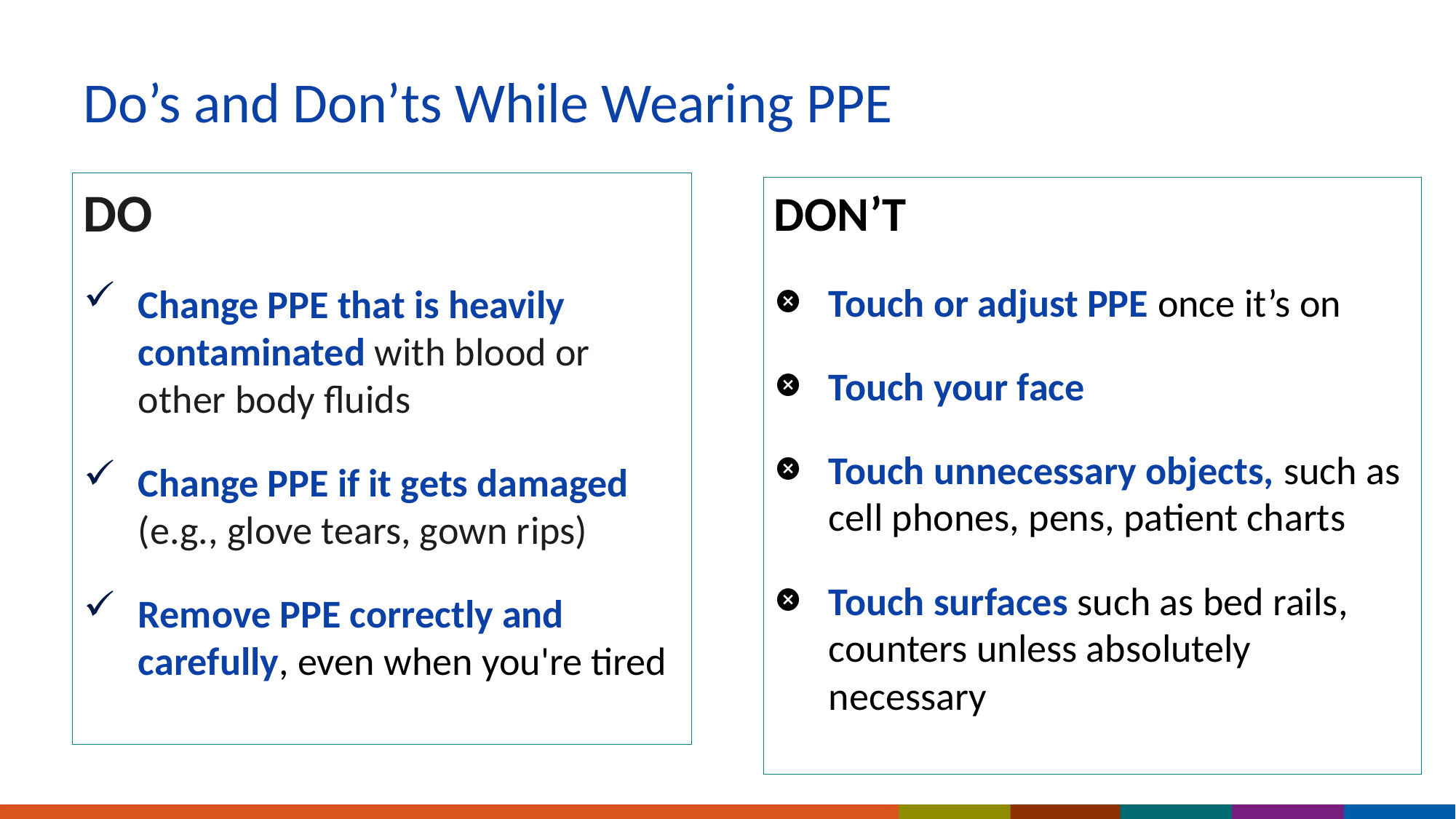

# Do’s and Don’ts While Wearing PPE
DO
Change PPE that is heavily contaminated with blood or other body fluids
Change PPE if it gets damaged (e.g., glove tears, gown rips)
Remove PPE correctly and carefully, even when you're tired

DON’T
Touch or adjust PPE once it’s on
Touch your face
Touch unnecessary objects, such as cell phones, pens, patient charts
Touch surfaces such as bed rails, counters unless absolutely necessary